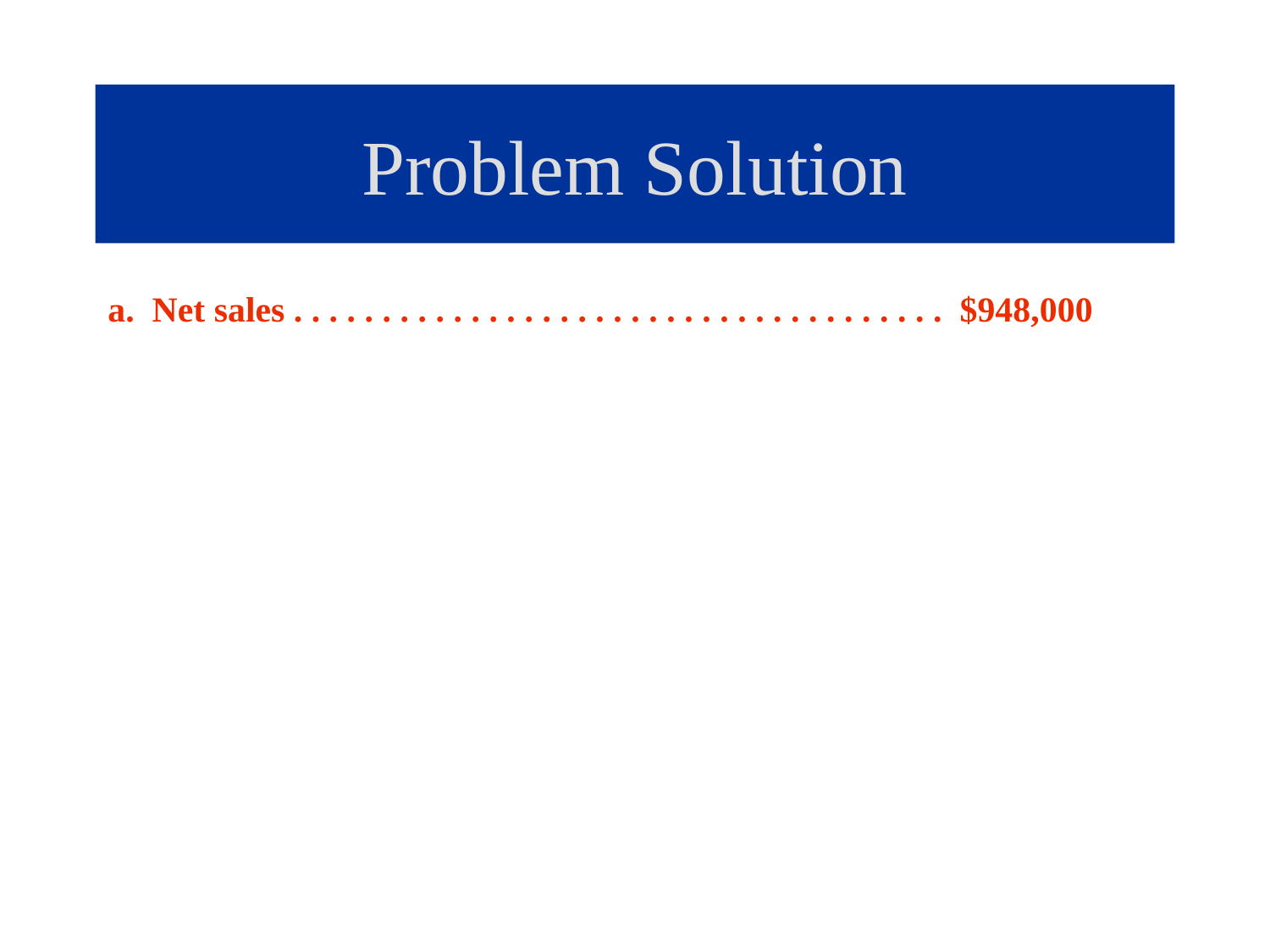

# Problem Solution

a.  Net sales . . . . . . . . . . . . . . . . . . . . . . . . . . . . . . . . . . . . .  $948,000